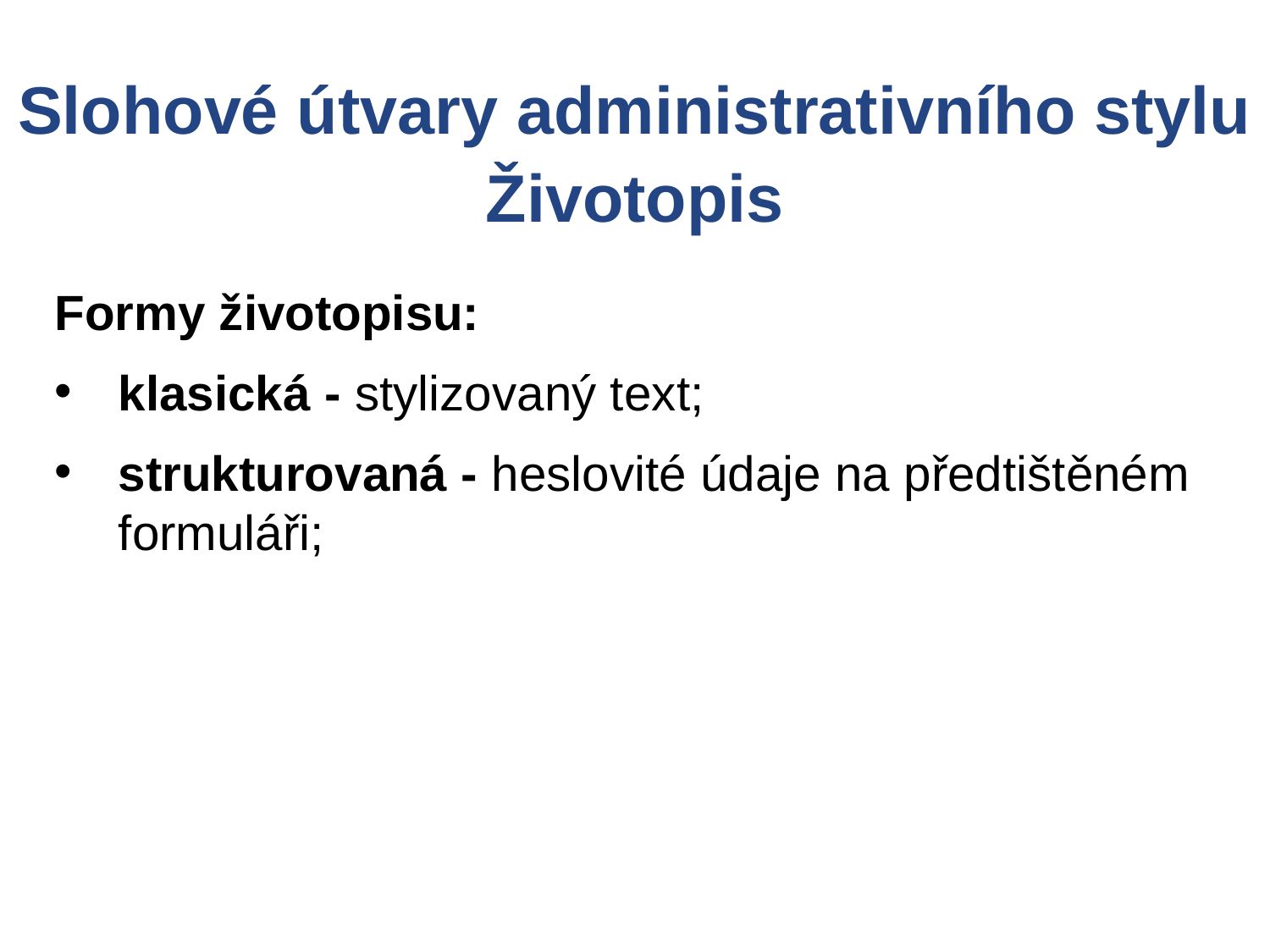

Slohové útvary administrativního stylu
Životopis
Formy životopisu:
klasická - stylizovaný text;
strukturovaná - heslovité údaje na předtištěném formuláři;